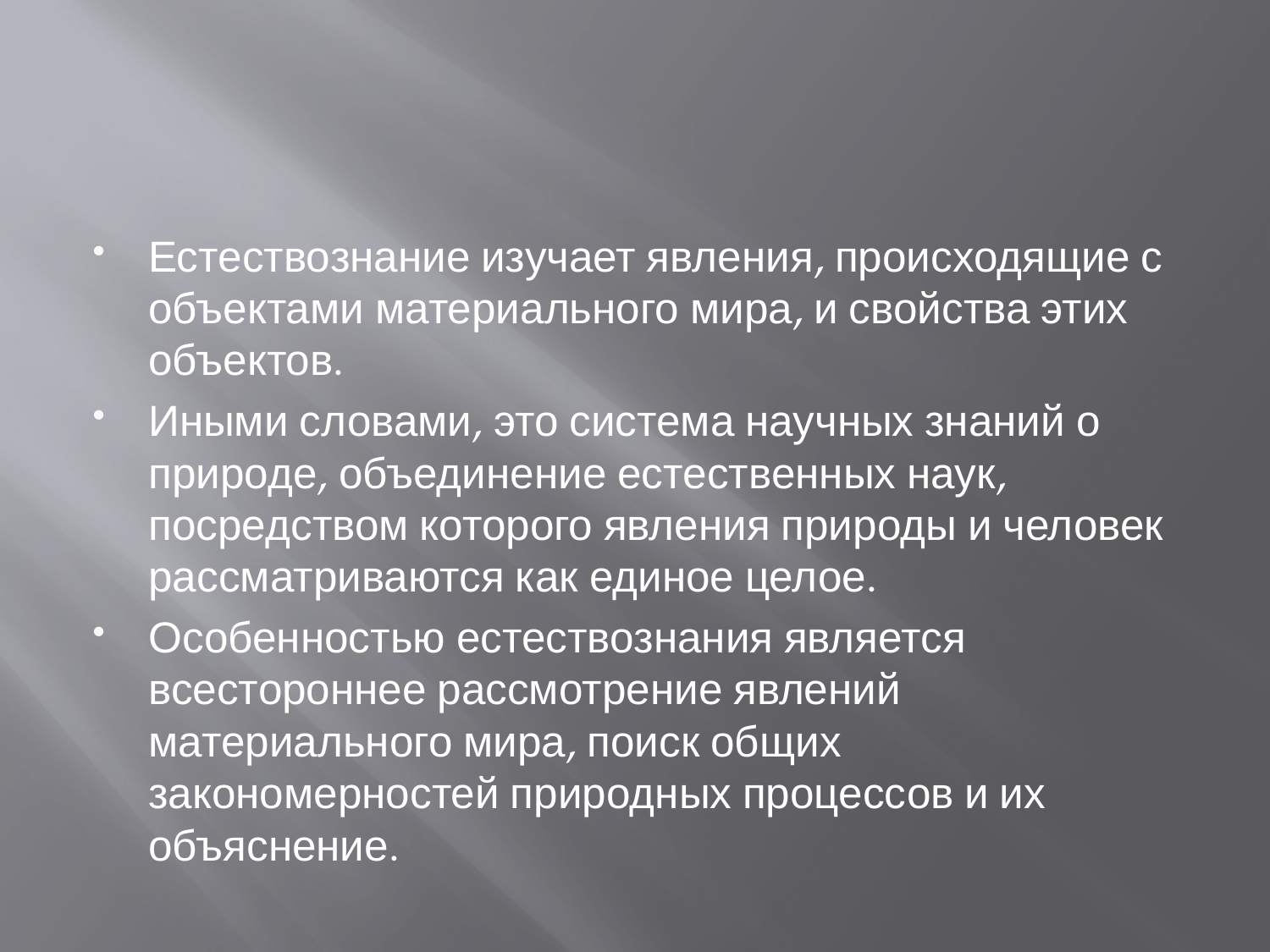

#
Естествознание изучает явления, происходящие с объектами материального мира, и свойства этих объектов.
Иными словами, это система научных знаний о природе, объединение естественных наук, посредством которого явления природы и человек рассматриваются как единое целое.
Особенностью естествознания является всестороннее рассмотрение явлений материального мира, поиск общих закономерностей природных процессов и их объяснение.